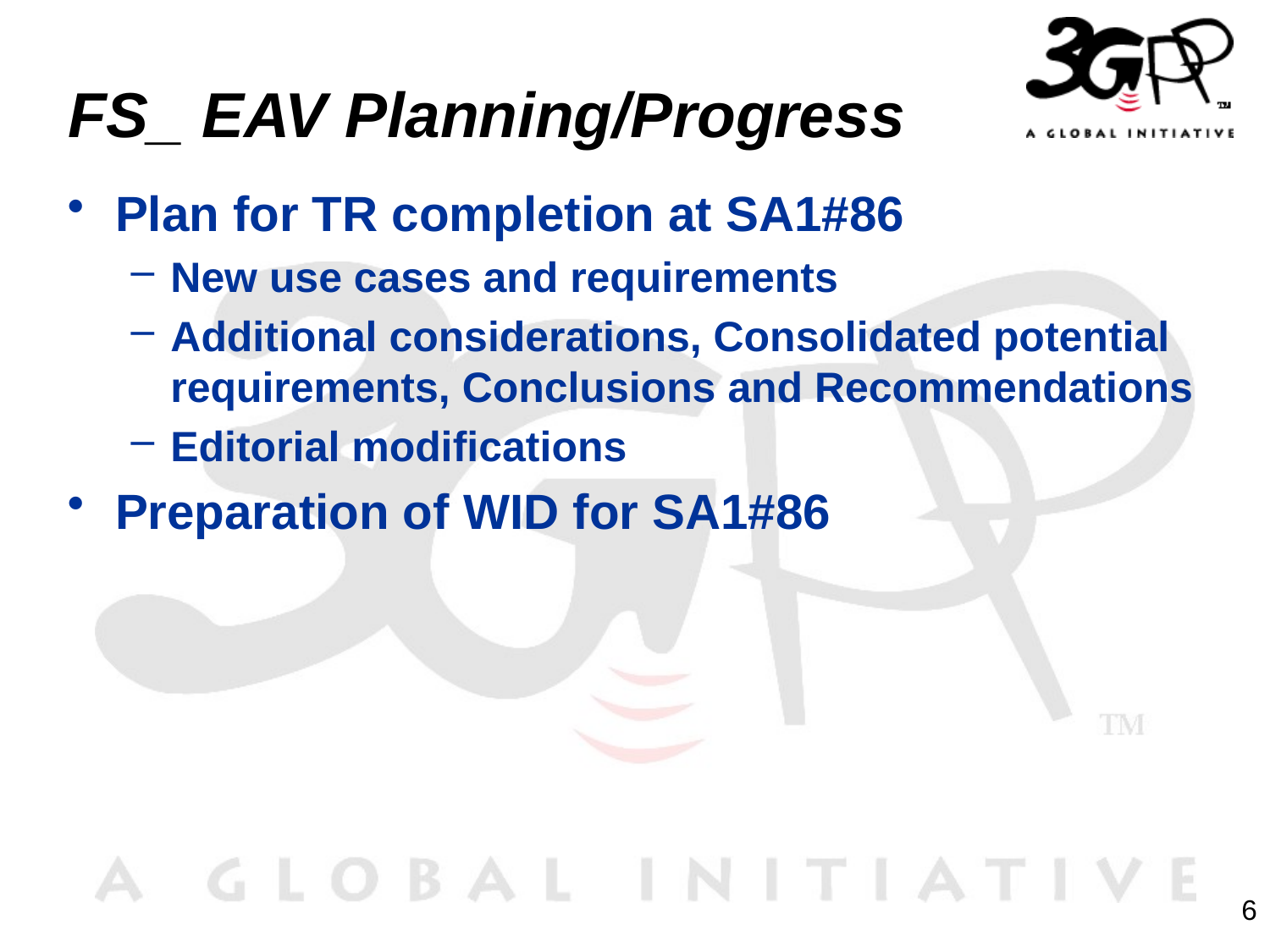

# FS_ EAV Planning/Progress
Plan for TR completion at SA1#86
New use cases and requirements
Additional considerations, Consolidated potential requirements, Conclusions and Recommendations
Editorial modifications
Preparation of WID for SA1#86

6